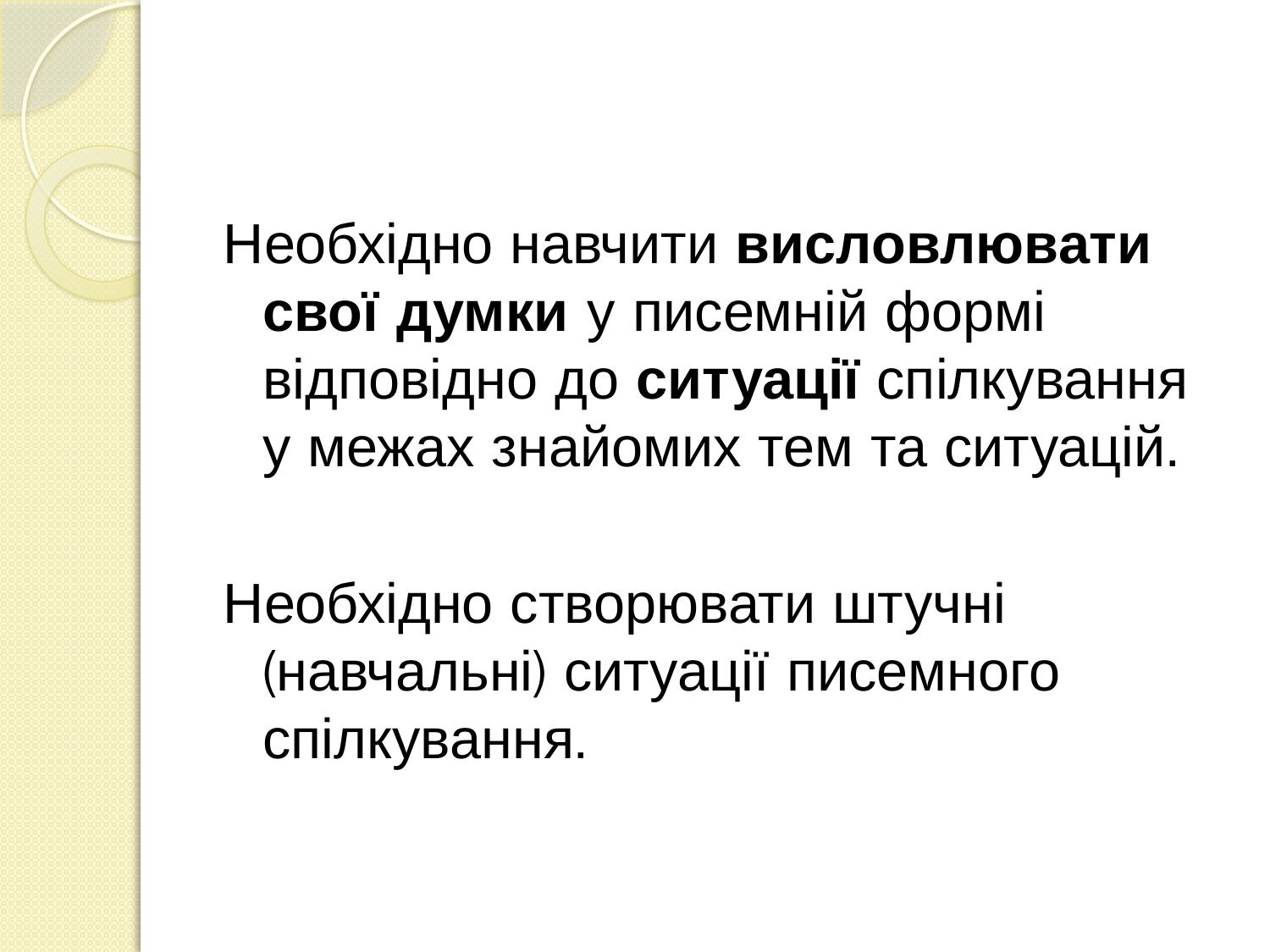

#
Необхідно навчити висловлювати свої думки у писемній формі відповідно до ситуації спілкування у межах знайомих тем та ситуацій.

Необхідно створювати штучні (навчальні) ситуації писемного спілкування.